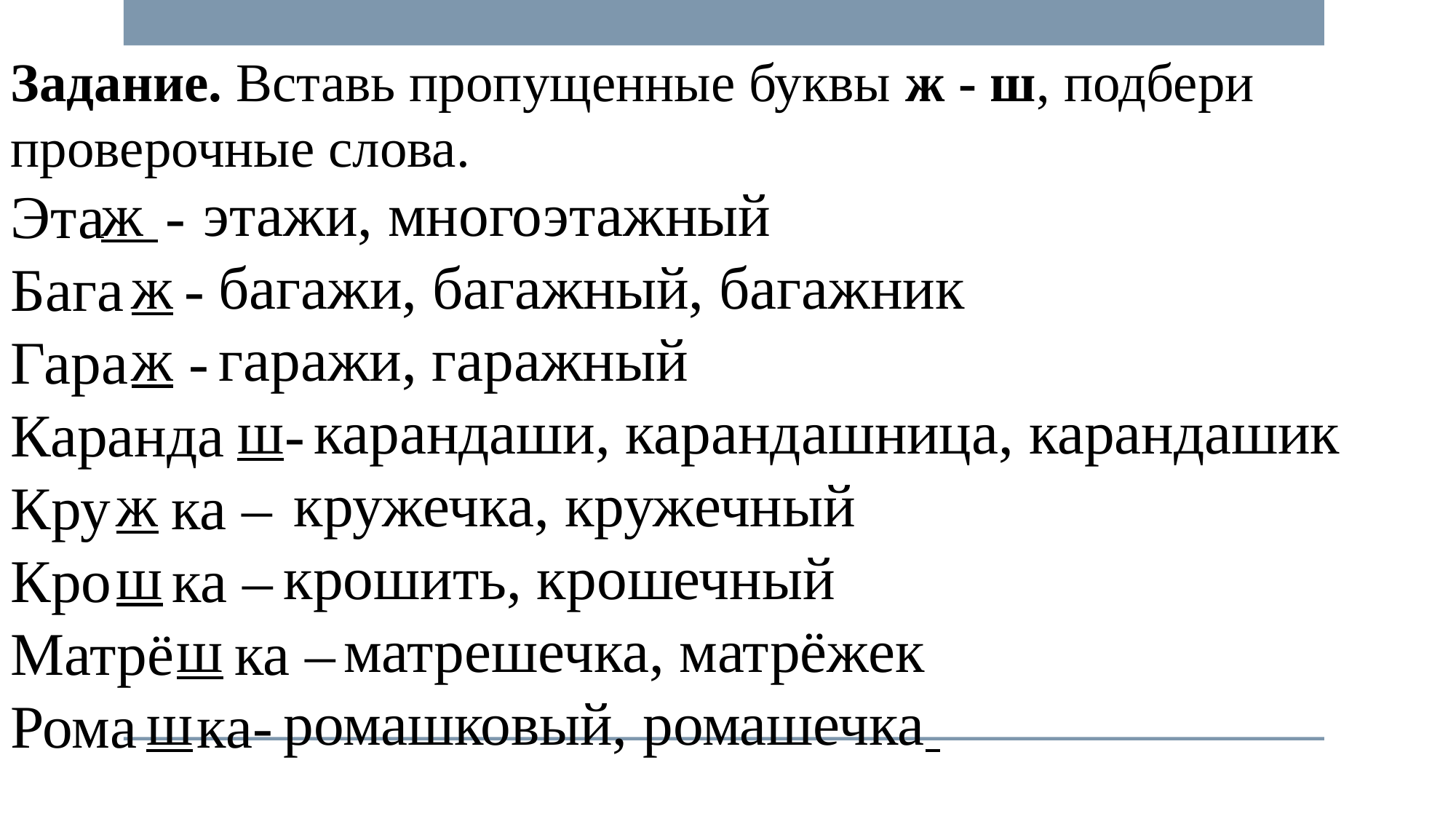

Задание. Вставь пропущенные буквы ж - ш, подбери проверочные слова.
Эта    -
Бага    -
Гара    -
Каранда    -
Кру    ка –
Кро    ка –
Матрё    ка –
Рома    ка-
      ж    этажи, многоэтажный
        ж   багажи, багажный, багажник
        ж   гаражи, гаражный
               ш  карандаши, карандашница, карандашик
       ж         кружечка, кружечный
       ш        крошить, крошечный
           ш        матрешечка, матрёжек
         ш      ромашковый, ромашечка